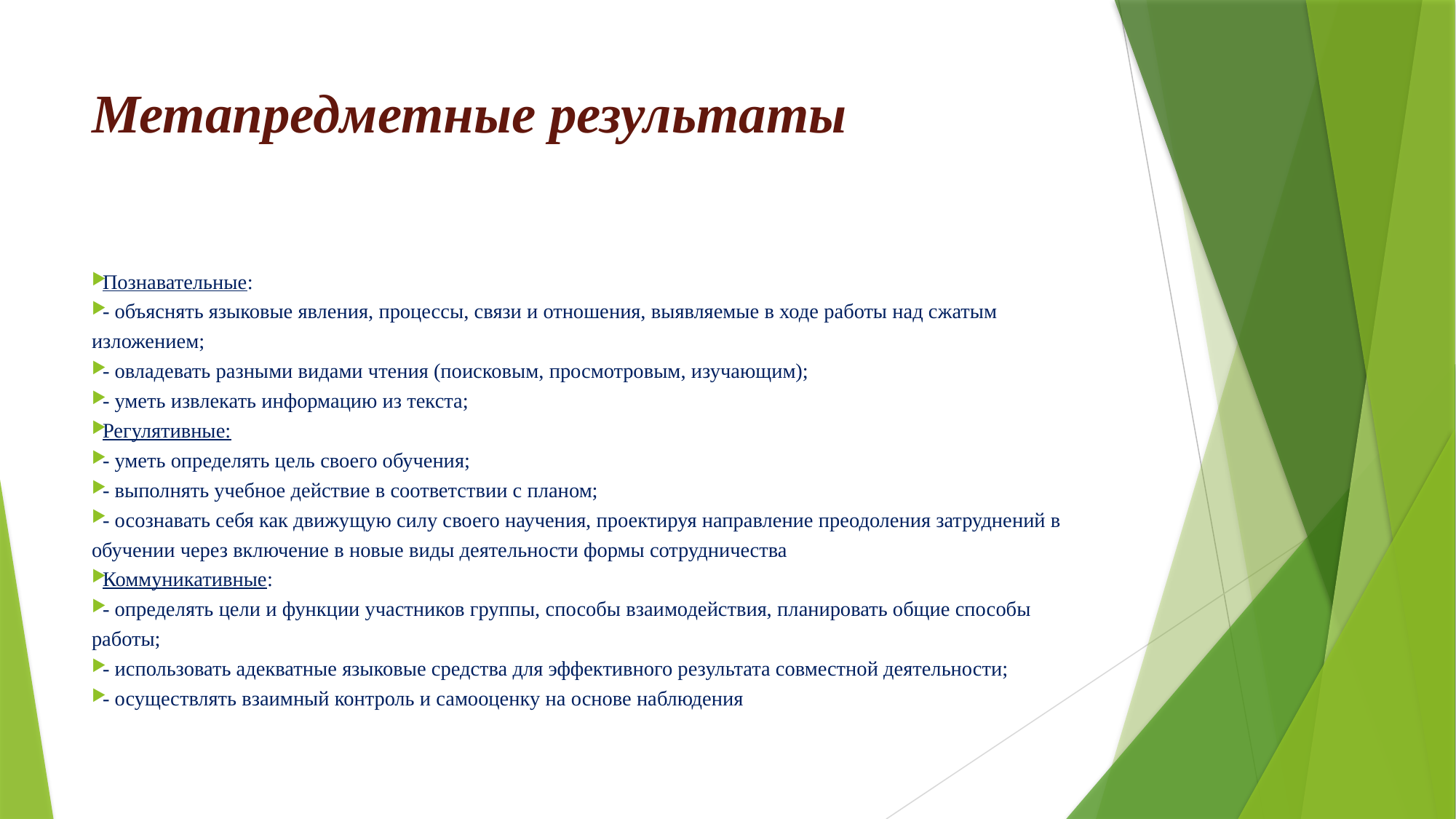

:
# Метапредметные результаты
Познавательные:
- объяснять языковые явления, процессы, связи и отношения, выявляемые в ходе работы над сжатым изложением;
- овладевать разными видами чтения (поисковым, просмотровым, изучающим);
- уметь извлекать информацию из текста;
Регулятивные:
- уметь определять цель своего обучения;
- выполнять учебное действие в соответствии с планом;
- осознавать себя как движущую силу своего научения, проектируя направление преодоления затруднений в обучении через включение в новые виды деятельности формы сотрудничества
Коммуникативные:
- определять цели и функции участников группы, способы взаимодействия, планировать общие способы работы;
- использовать адекватные языковые средства для эффективного результата совместной деятельности;
- осуществлять взаимный контроль и самооценку на основе наблюдения